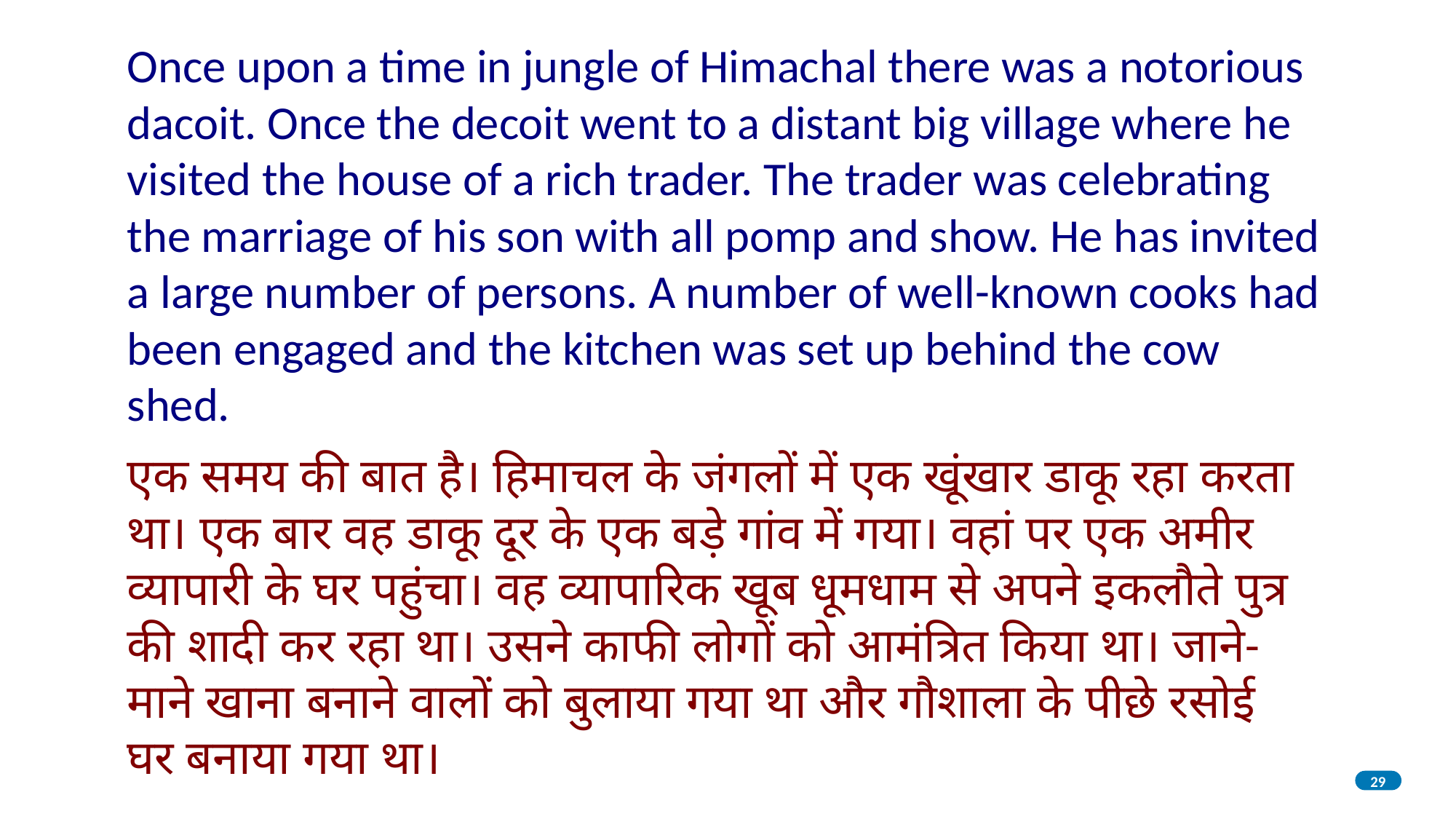

Once upon a time in jungle of Himachal there was a notorious dacoit. Once the decoit went to a distant big village where he visited the house of a rich trader. The trader was celebrating the marriage of his son with all pomp and show. He has invited a large number of persons. A number of well-known cooks had been engaged and the kitchen was set up behind the cow shed.
एक समय की बात है। हिमाचल के जंगलों में एक खूंखार डाकू रहा करता था। एक बार वह डाकू दूर के एक बड़े गांव में गया। वहां पर एक अमीर व्यापारी के घर पहुंचा। वह व्यापारिक खूब धूमधाम से अपने इकलौते पुत्र की शादी कर रहा था। उसने काफी लोगों को आमंत्रित किया था। जाने-माने खाना बनाने वालों को बुलाया गया था और गौशाला के पीछे रसोई घर बनाया गया था।
29